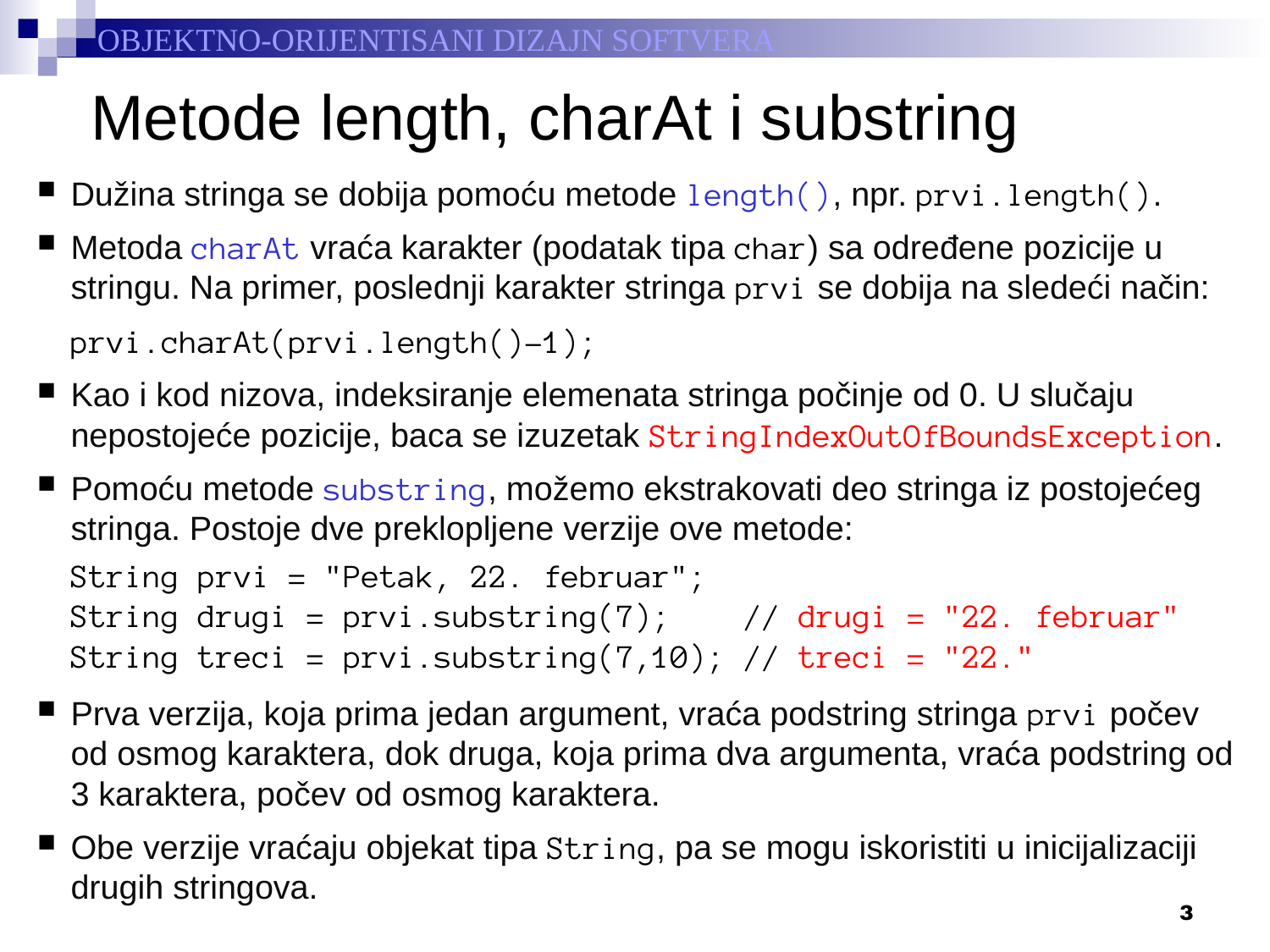

# Metode length, charAt i substring
Dužina stringa se dobija pomoću metode length(), npr. prvi.length().
Metoda charAt vraća karakter (podatak tipa char) sa određene pozicije u stringu. Na primer, poslednji karakter stringa prvi se dobija na sledeći način:
	prvi.charAt(prvi.length()-1);
Kao i kod nizova, indeksiranje elemenata stringa počinje od 0. U slučaju nepostojeće pozicije, baca se izuzetak StringIndexOutOfBoundsException.
Pomoću metode substring, možemo ekstrakovati deo stringa iz postojećeg stringa. Postoje dve preklopljene verzije ove metode:
	String prvi = "Petak, 22. februar";
	String drugi = prvi.substring(7);    // drugi = "22. februar"
	String treci = prvi.substring(7,10); // treci = "22."
Prva verzija, koja prima jedan argument, vraća podstring stringa prvi počev od osmog karaktera, dok druga, koja prima dva argumenta, vraća podstring od 3 karaktera, počev od osmog karaktera.
Obe verzije vraćaju objekat tipa String, pa se mogu iskoristiti u inicijalizaciji drugih stringova.
3